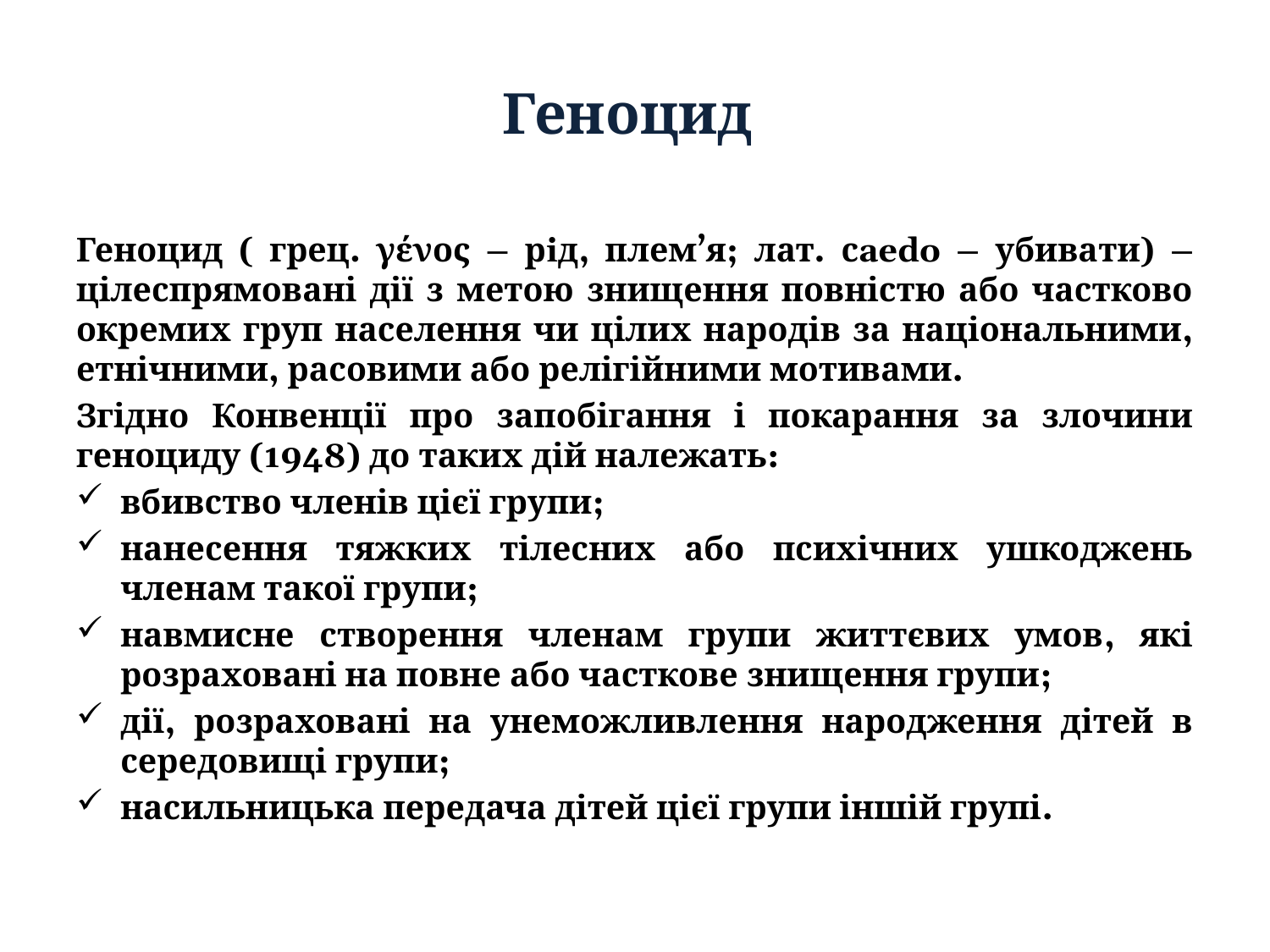

# Геноцид
Геноцид ( грец. γένος – рiд, плем’я; лат. сaedo – убивати) – цілеспрямовані дії з метою знищення повністю або частково окремих груп населення чи цілих народів за національними, етнічними, расовими або релігійними мотивами.
Згідно Конвенції про запобігання і покарання за злочини геноциду (1948) до таких дій належать:
вбивство членів цієї групи;
нанесення тяжких тілесних або психічних ушкоджень членам такої групи;
навмисне створення членам групи життєвих умов, які розраховані на повне або часткове знищення групи;
дії, розраховані на унеможливлення народження дітей в середовищі групи;
насильницька передача дітей цієї групи іншій групі.